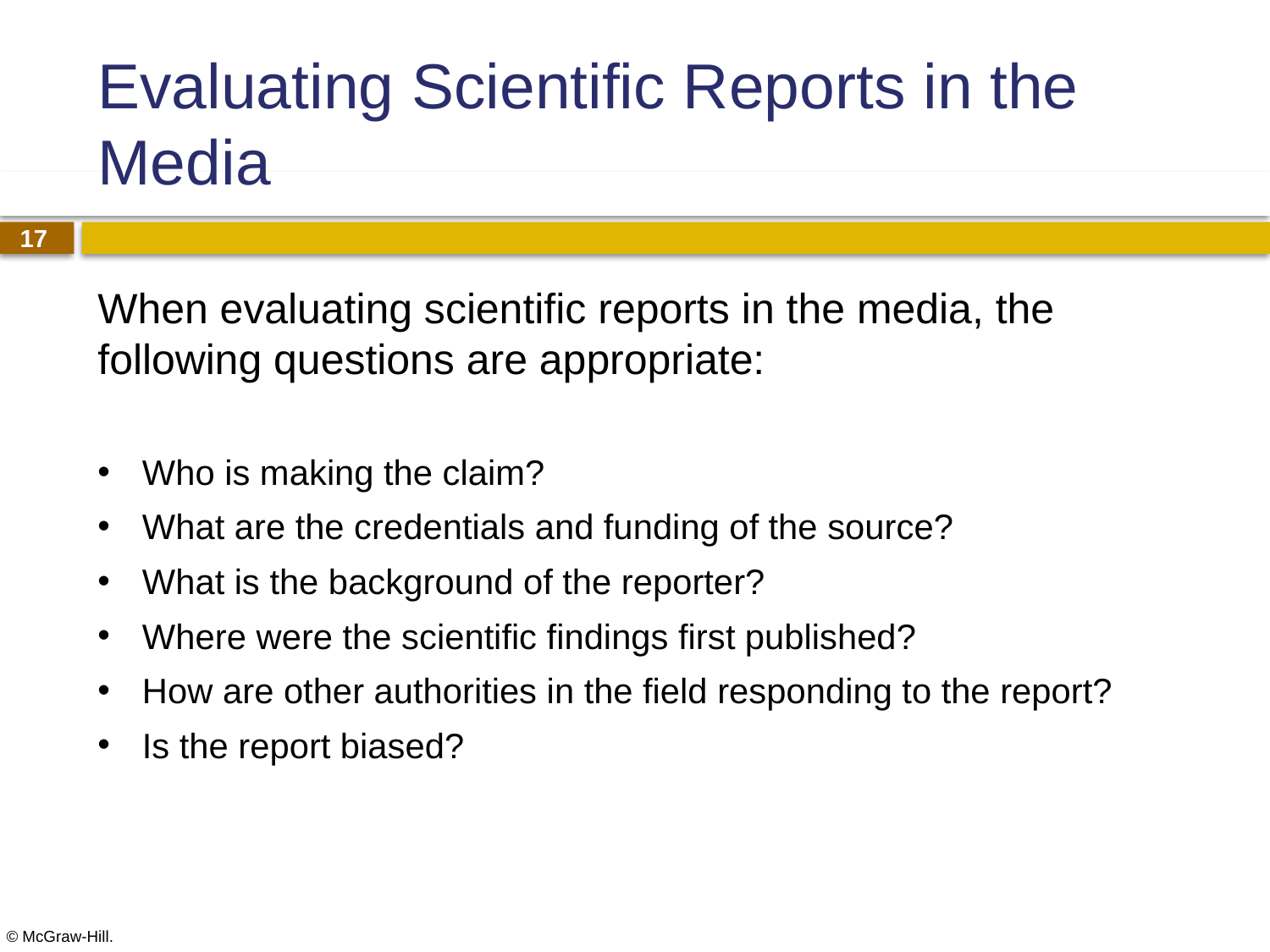

# Evaluating Scientific Reports in the Media
When evaluating scientific reports in the media, the following questions are appropriate:

Who is making the claim?
What are the credentials and funding of the source?
What is the background of the reporter?
Where were the scientific findings first published?
How are other authorities in the field responding to the report?
Is the report biased?